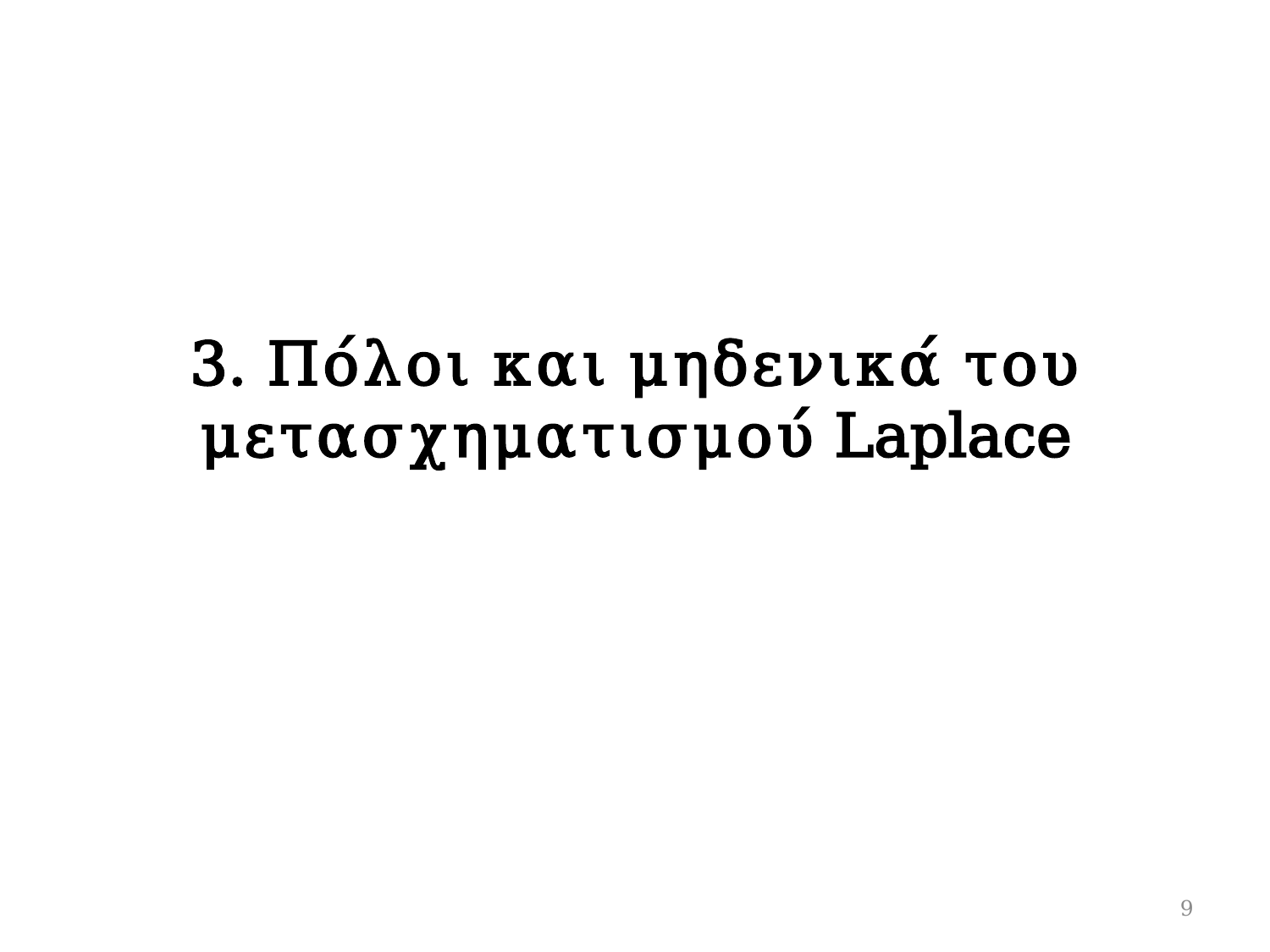

# 3. Πόλοι και μηδενικά του μετασχηματισμού Laplace
9